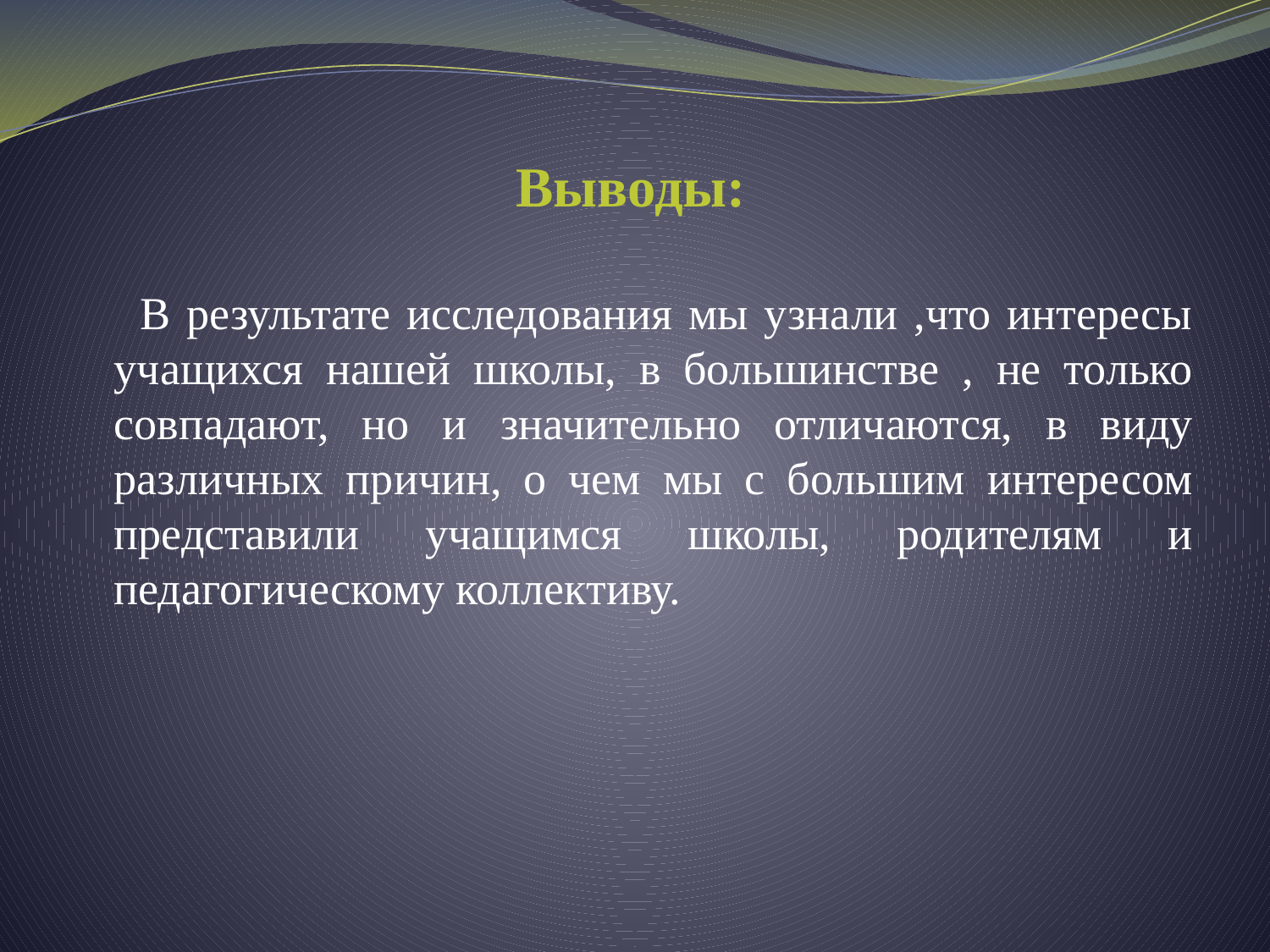

# Выводы:
    В результате исследования мы узнали ,что интересы учащихся нашей школы, в большинстве , не только совпадают, но и значительно отличаются, в виду различных причин, о чем мы с большим интересом представили учащимся школы, родителям и педагогическому коллективу.